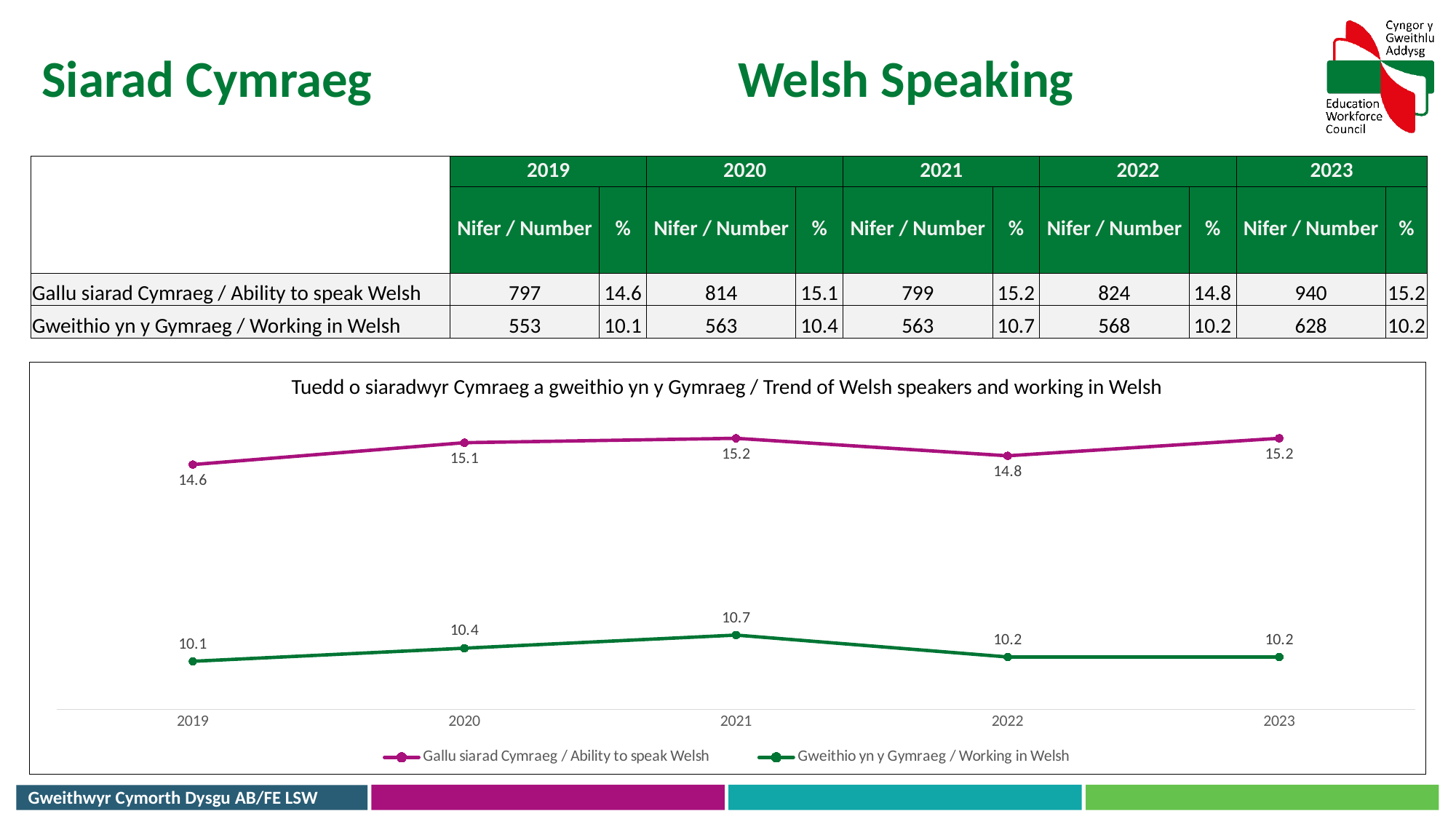

Siarad Cymraeg
Welsh Speaking
|  | 2019 |  | 2020 |  | 2021 |  | 2022 |  | 2023 |  |
| --- | --- | --- | --- | --- | --- | --- | --- | --- | --- | --- |
|  | Nifer / Number | % | Nifer / Number | % | Nifer / Number | % | Nifer / Number | % | Nifer / Number | % |
| Gallu siarad Cymraeg / Ability to speak Welsh | 797 | 14.6 | 814 | 15.1 | 799 | 15.2 | 824 | 14.8 | 940 | 15.2 |
| Gweithio yn y Gymraeg / Working in Welsh | 553 | 10.1 | 563 | 10.4 | 563 | 10.7 | 568 | 10.2 | 628 | 10.2 |

### Chart

| Category | Gallu siarad Cymraeg / Ability to speak Welsh | Gweithio yn y Gymraeg / Working in Welsh |
|---|---|---|
| 2023 | 15.2 | 10.2 |
| 2022 | 14.8 | 10.2 |
| 2021 | 15.2 | 10.7 |
| 2020 | 15.1 | 10.4 |
| 2019 | 14.6 | 10.1 |
Tuedd o siaradwyr Cymraeg a gweithio yn y Gymraeg / Trend of Welsh speakers and working in Welsh
Gweithwyr Cymorth Dysgu AB/FE LSW